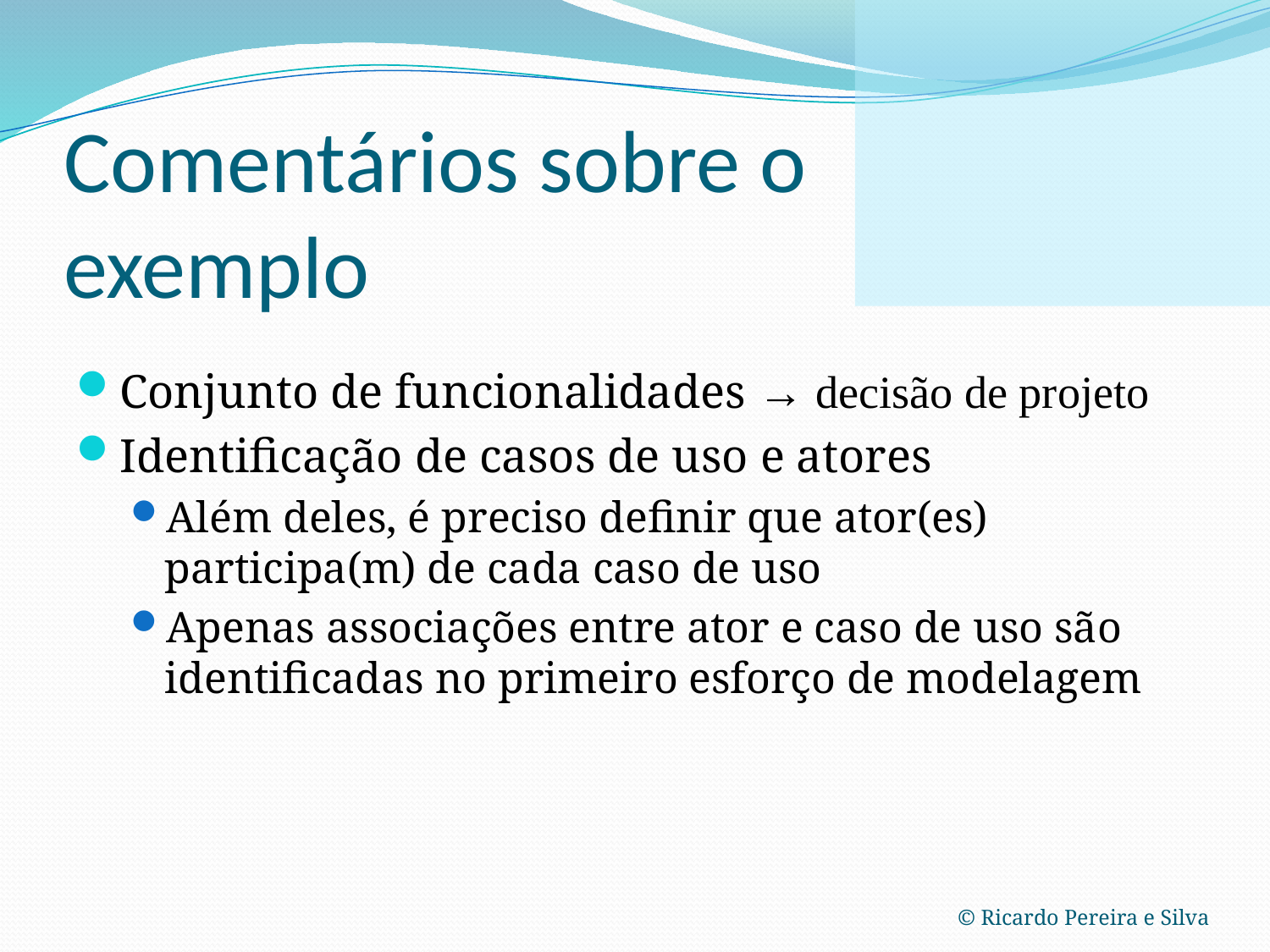

# Comentários sobre o exemplo
Conjunto de funcionalidades → decisão de projeto
Identificação de casos de uso e atores
Além deles, é preciso definir que ator(es) participa(m) de cada caso de uso
Apenas associações entre ator e caso de uso são identificadas no primeiro esforço de modelagem
© Ricardo Pereira e Silva